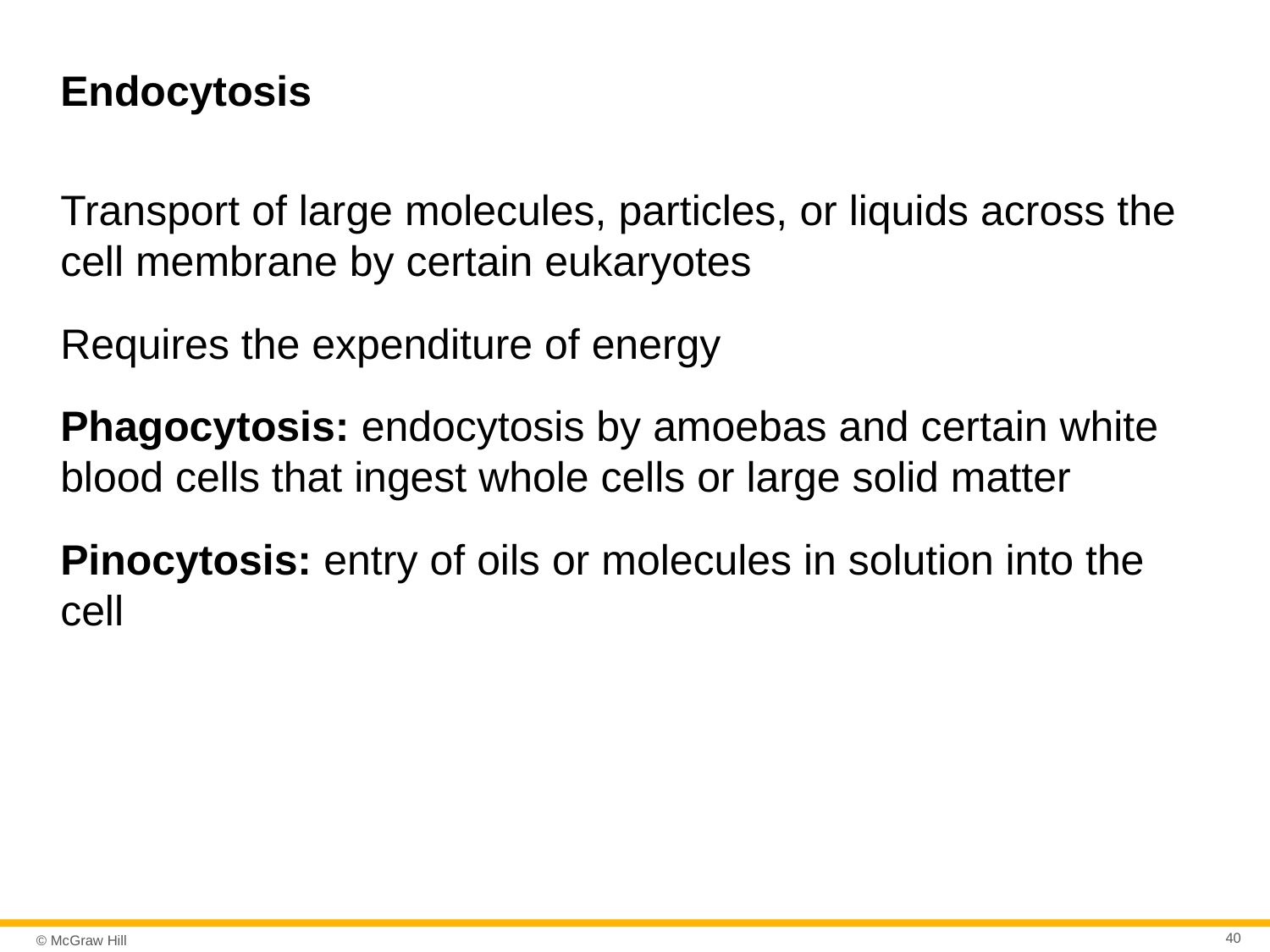

# Endocytosis
Transport of large molecules, particles, or liquids across the cell membrane by certain eukaryotes
Requires the expenditure of energy
Phagocytosis: endocytosis by amoebas and certain white blood cells that ingest whole cells or large solid matter
Pinocytosis: entry of oils or molecules in solution into the cell